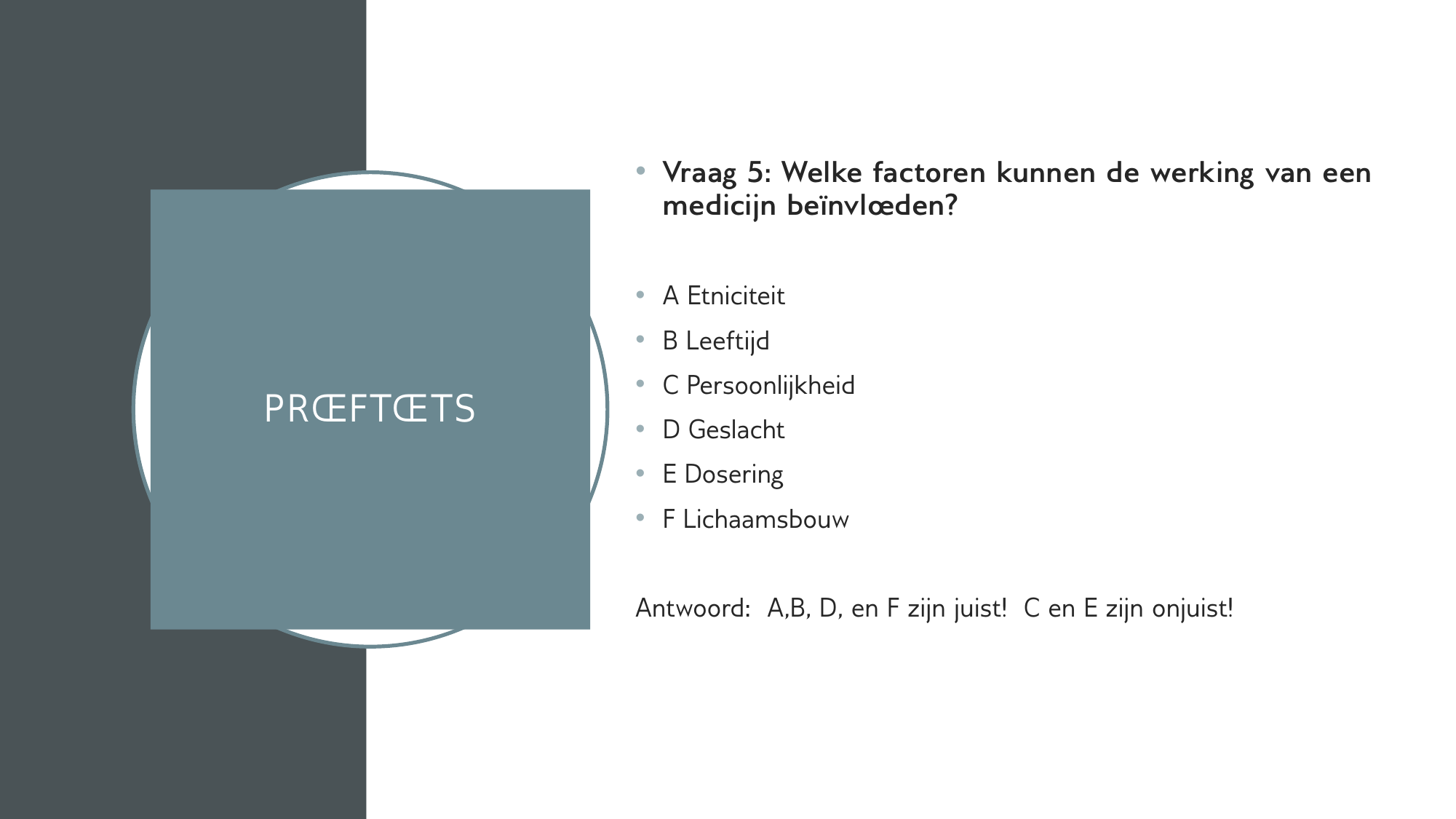

Vraag 5: Welke factoren kunnen de werking van een medicijn beïnvloeden?

A Etniciteit
B Leeftijd
C Persoonlijkheid
D Geslacht
E Dosering
F Lichaamsbouw

Antwoord:  A,B, D, en F zijn juist!  C en E zijn onjuist!

# proeftoets